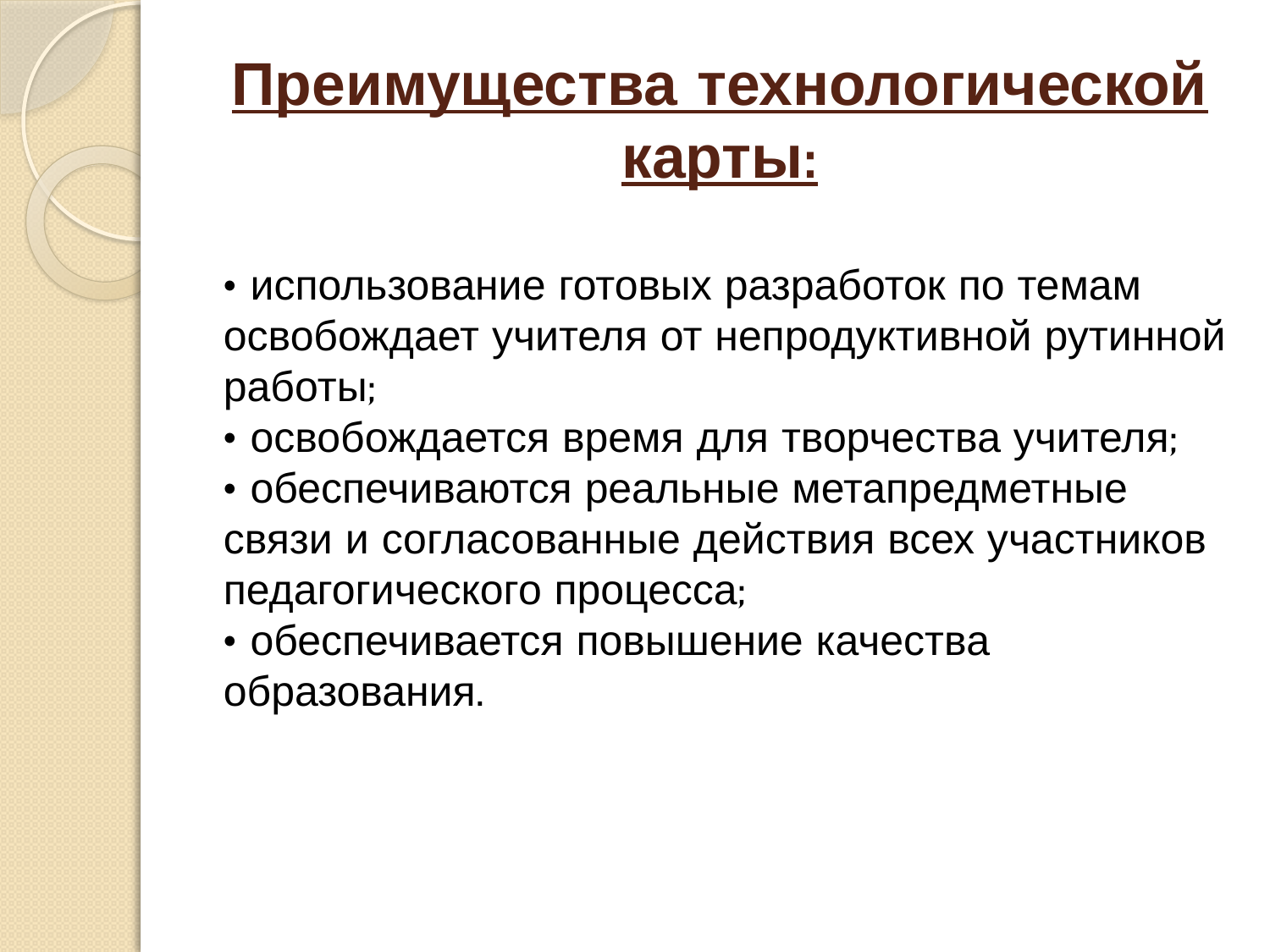

# Преимущества технологической карты:
• использование готовых разработок по темам освобождает учителя от непродуктивной рутинной работы;
• освобождается время для творчества учителя;
• обеспечиваются реальные метапредметные связи и согласованные действия всех участников педагогического процесса;
• обеспечивается повышение качества образования.